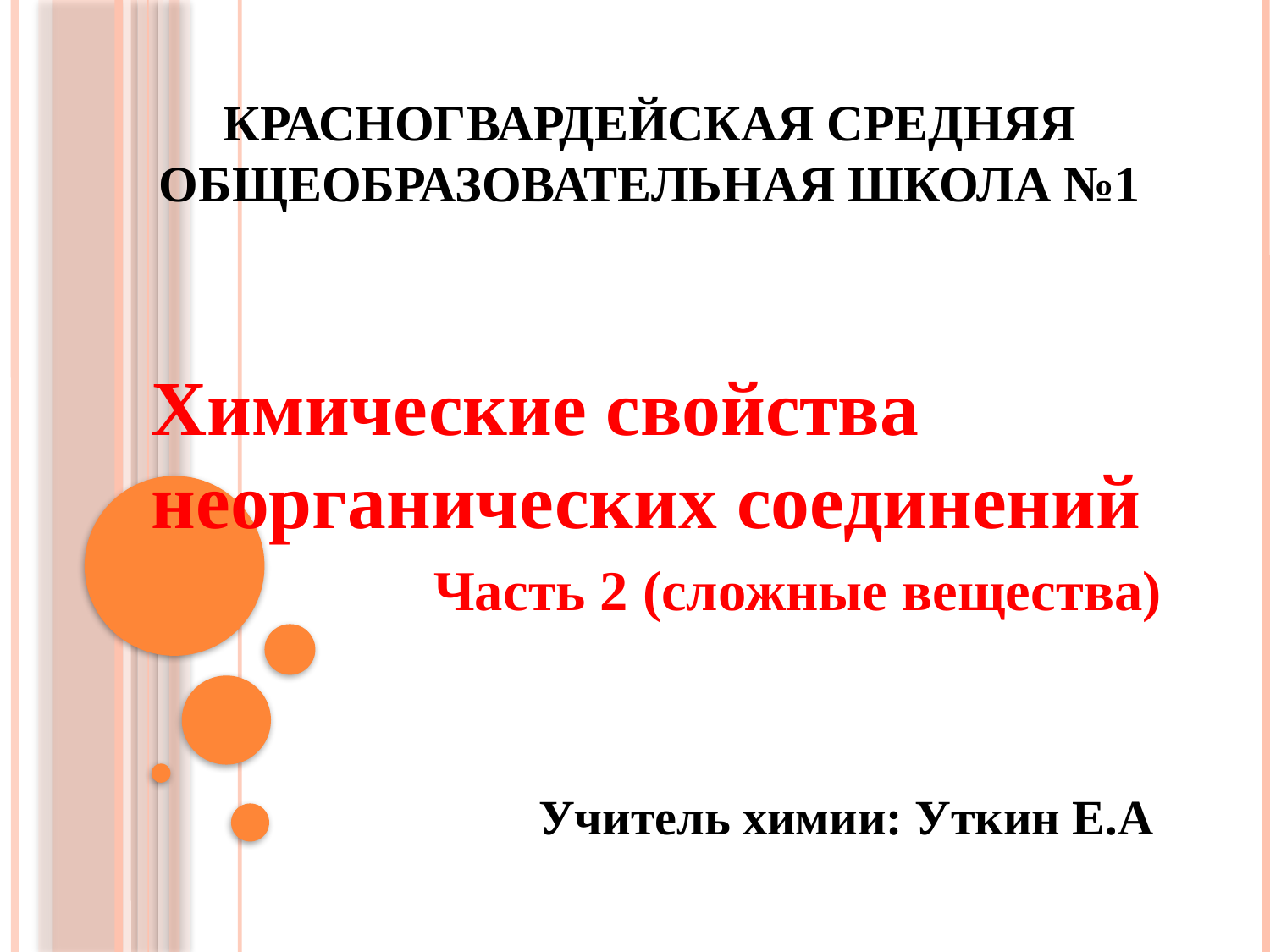

# Красногвардейская средняя общеобразовательная школа №1

Химические свойства неорганических соединений
Часть 2 (сложные вещества)

Учитель химии: Уткин Е.А.